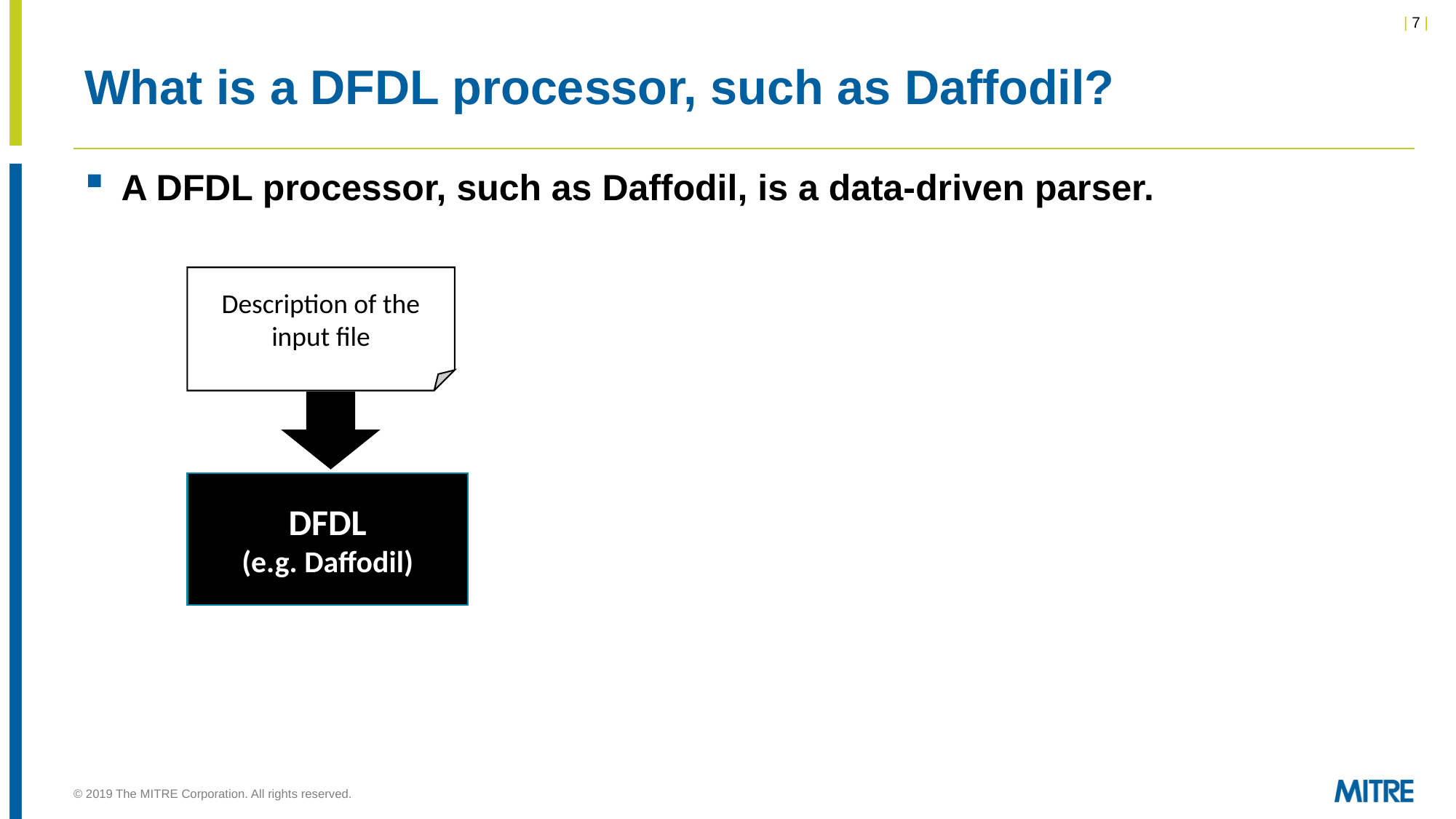

# What is a DFDL processor, such as Daffodil?
A DFDL processor, such as Daffodil, is a data-driven parser.
Description of the input file

DFDL
(e.g. Daffodil)
© 2019 The MITRE Corporation. All rights reserved.